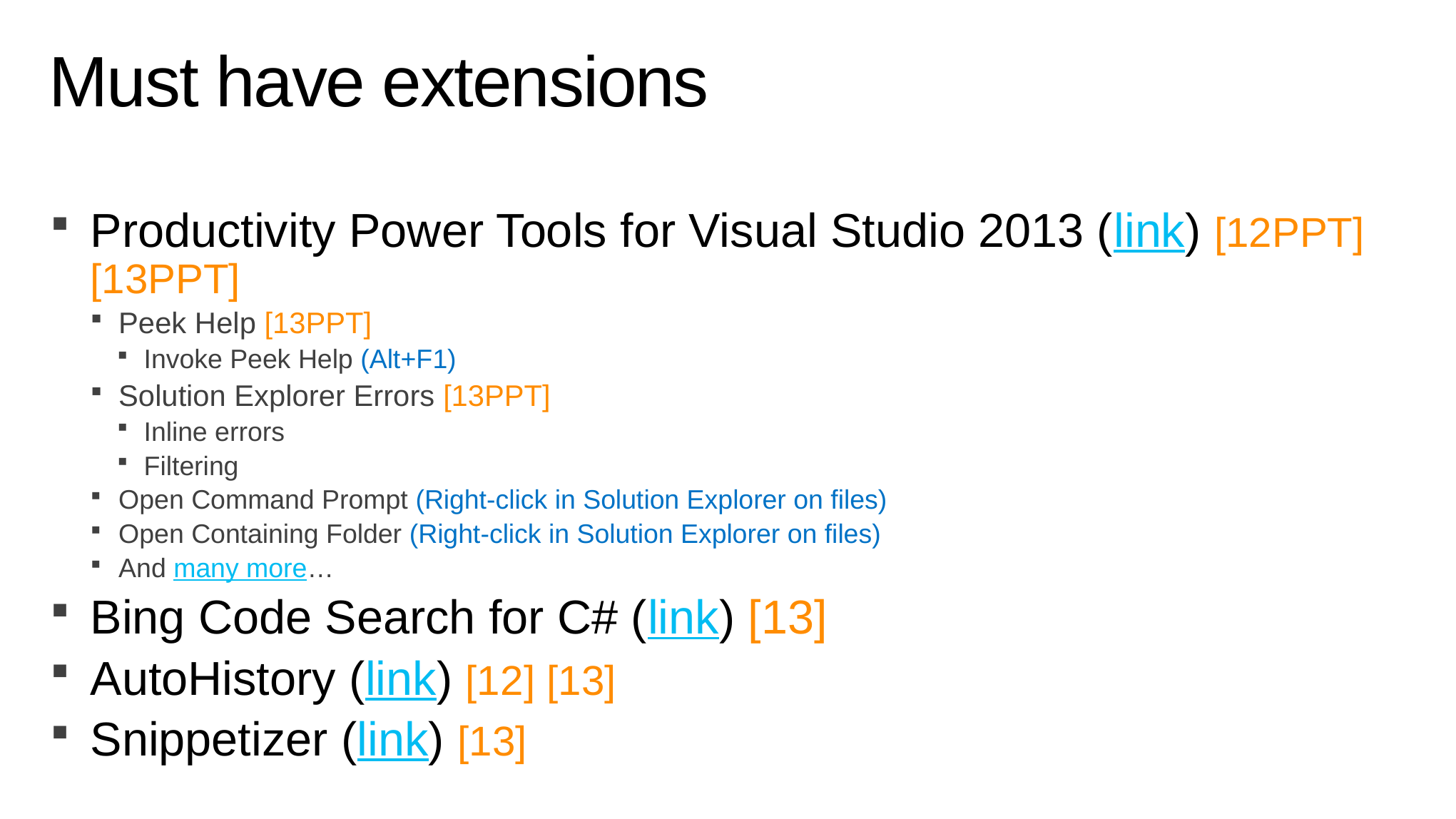

# Must have extensions
Productivity Power Tools for Visual Studio 2013 (link) [12PPT] [13PPT]
Peek Help [13PPT]
Invoke Peek Help (Alt+F1)
Solution Explorer Errors [13PPT]
Inline errors
Filtering
Open Command Prompt (Right-click in Solution Explorer on files)
Open Containing Folder (Right-click in Solution Explorer on files)
And many more…
Bing Code Search for C# (link) [13]
AutoHistory (link) [12] [13]
Snippetizer (link) [13]

Get them from the: Visual Studio Gallery